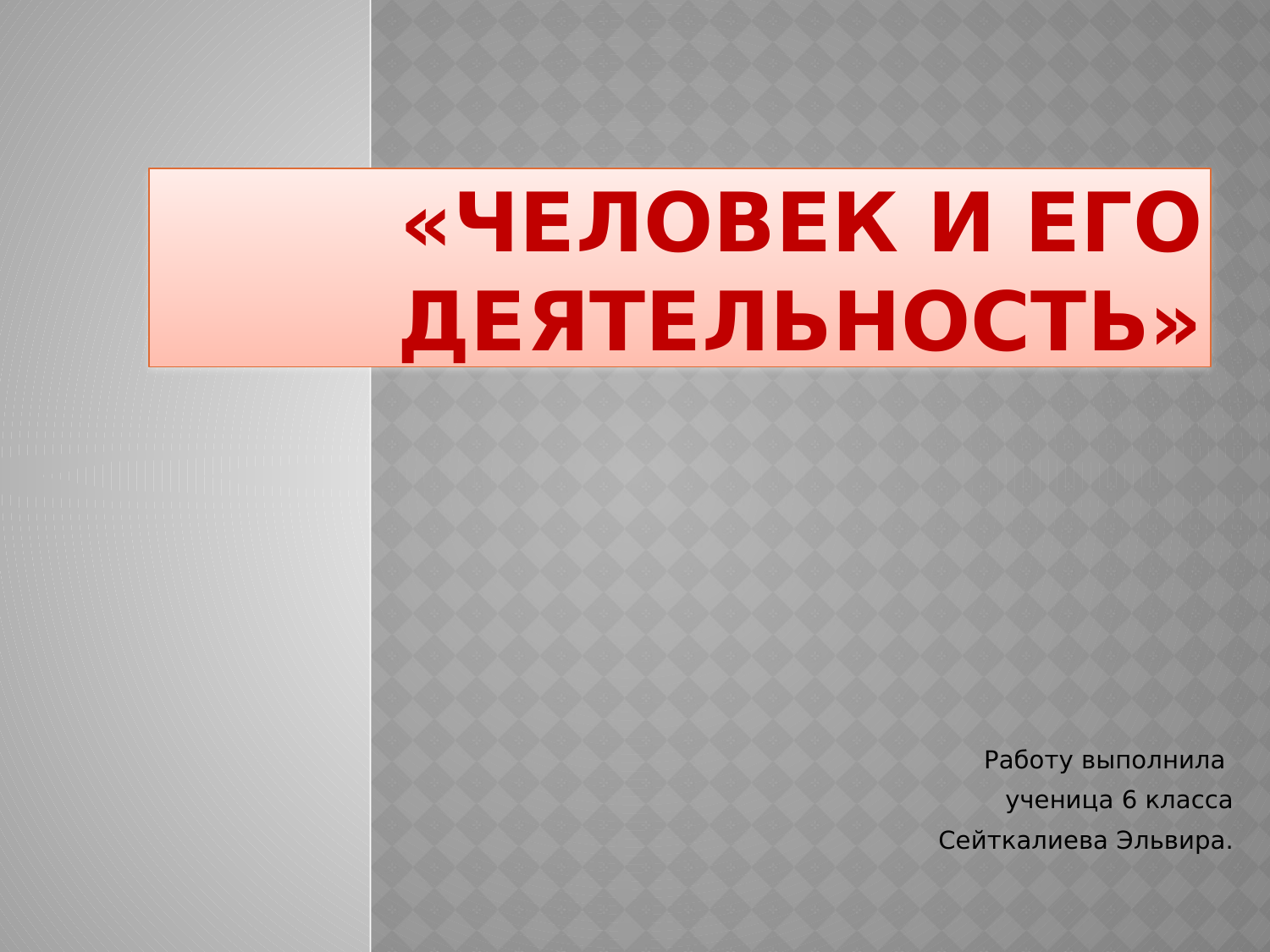

# «Человек и его деятельность»
Работу выполнила
ученица 6 класса
Сейткалиева Эльвира.